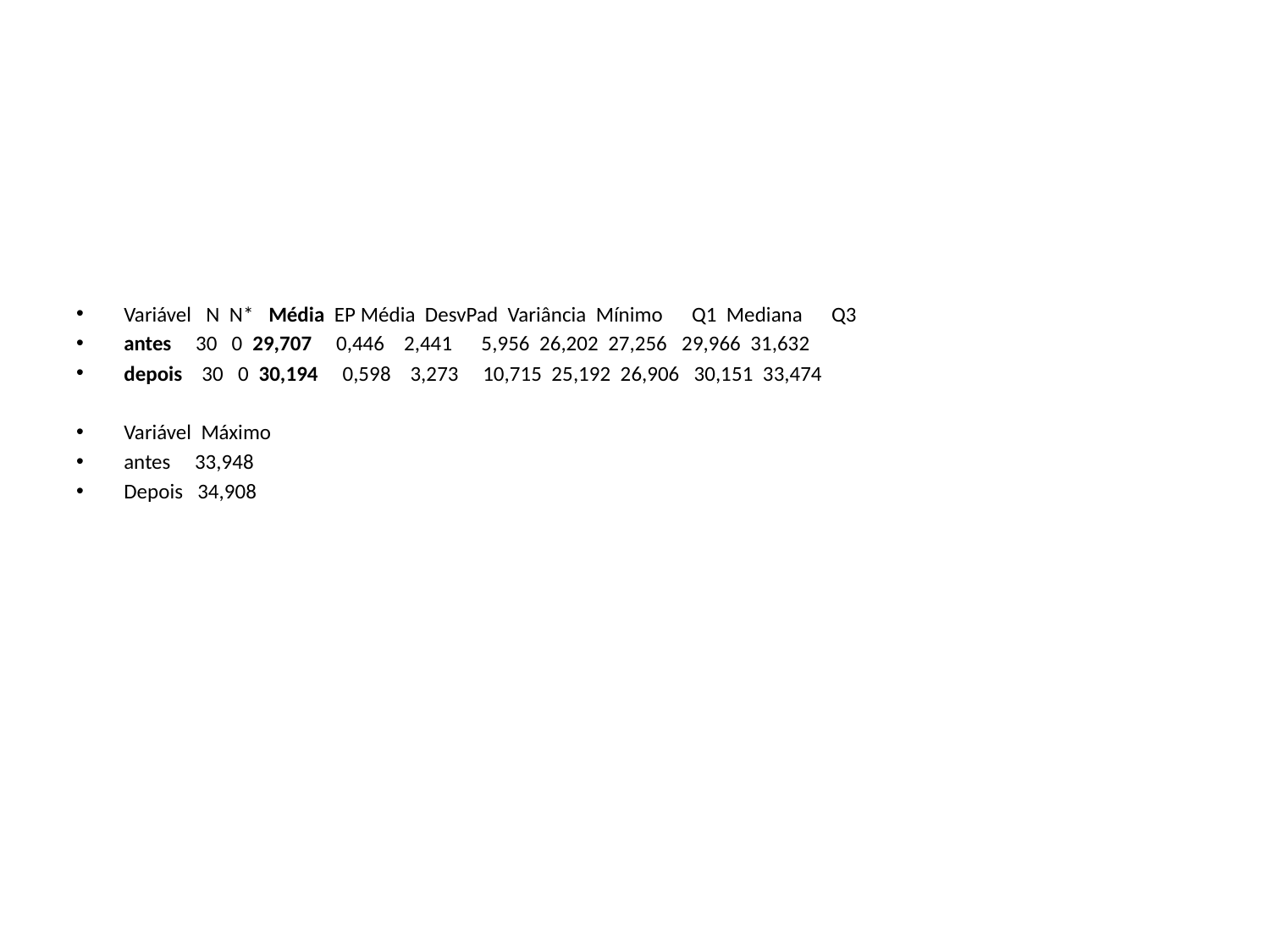

#

Variável   N  N*   Média  EP Média  DesvPad  Variância  Mínimo      Q1  Mediana      Q3
antes     30   0  29,707     0,446    2,441      5,956  26,202  27,256   29,966  31,632
depois    30   0  30,194     0,598    3,273     10,715  25,192  26,906   30,151  33,474

Variável  Máximo
antes     33,948
Depois   34,908